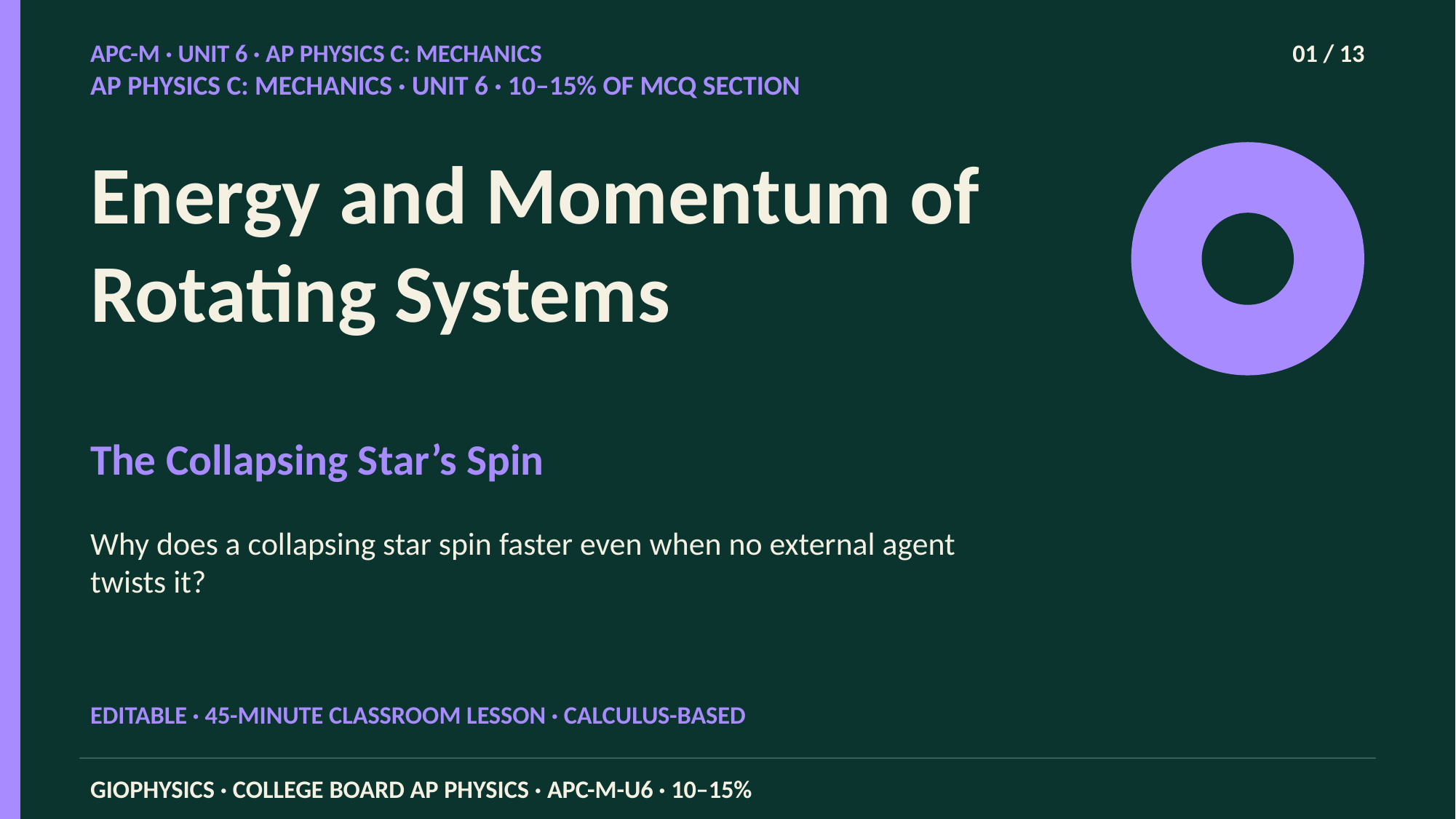

APC-M · UNIT 6 · AP PHYSICS C: MECHANICS
01 / 13
AP PHYSICS C: MECHANICS · UNIT 6 · 10–15% OF MCQ SECTION
Energy and Momentum of Rotating Systems

The Collapsing Star’s Spin
Why does a collapsing star spin faster even when no external agent twists it?
EDITABLE · 45-MINUTE CLASSROOM LESSON · CALCULUS-BASED

GIOPHYSICS · COLLEGE BOARD AP PHYSICS · APC-M-U6 · 10–15%